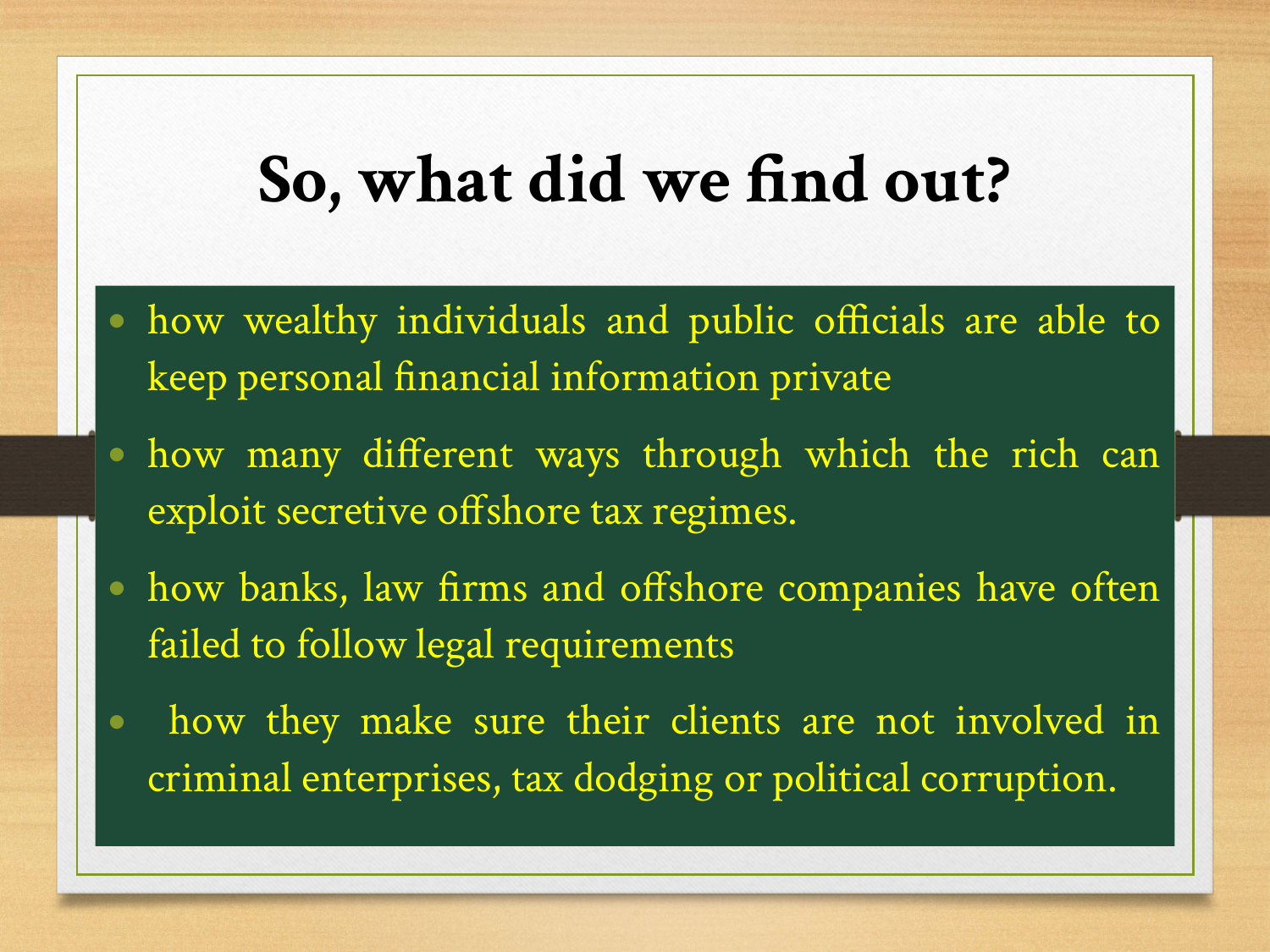

# So, what did we find out?
how wealthy individuals and public officials are able to keep personal financial information private
how many different ways through which the rich can exploit secretive offshore tax regimes.
how banks, law firms and offshore companies have often failed to follow legal requirements
 how they make sure their clients are not involved in criminal enterprises, tax dodging or political corruption.